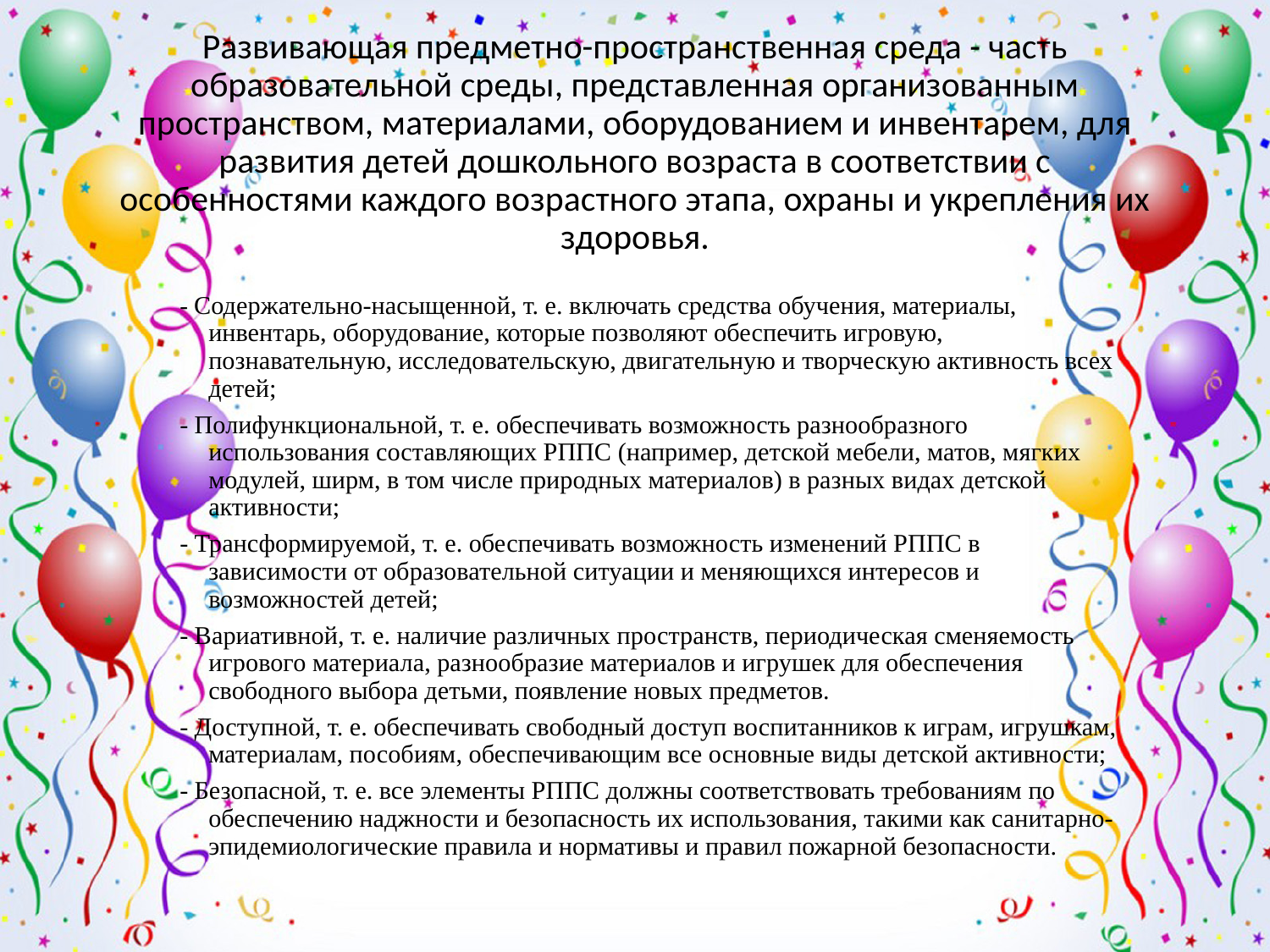

# Развивающая предметно-пространственная среда - часть образовательной среды, представленная организованным пространством, материалами, оборудованием и инвентарем, для развития детей дошкольного возраста в соответствии с особенностями каждого возрастного этапа, охраны и укрепления их здоровья.
- Содержательно-насыщенной, т. е. включать средства обучения, материалы, инвентарь, оборудование, которые позволяют обеспечить игровую, познавательную, исследовательскую, двигательную и творческую активность всех детей;
- Полифункциональной, т. е. обеспечивать возможность разнообразного использования составляющих РППС (например, детской мебели, матов, мягких модулей, ширм, в том числе природных материалов) в разных видах детской активности;
- Трансформируемой, т. е. обеспечивать возможность изменений РППС в зависимости от образовательной ситуации и меняющихся интересов и возможностей детей;
- Вариативной, т. е. наличие различных пространств, периодическая сменяемость игрового материала, разнообразие материалов и игрушек для обеспечения свободного выбора детьми, появление новых предметов.
- Доступной, т. е. обеспечивать свободный доступ воспитанников к играм, игрушкам, материалам, пособиям, обеспечивающим все основные виды детской активности;
- Безопасной, т. е. все элементы РППС должны соответствовать требованиям по обеспечению наджности и безопасность их использования, такими как санитарно-эпидемиологические правила и нормативы и правил пожарной безопасности.